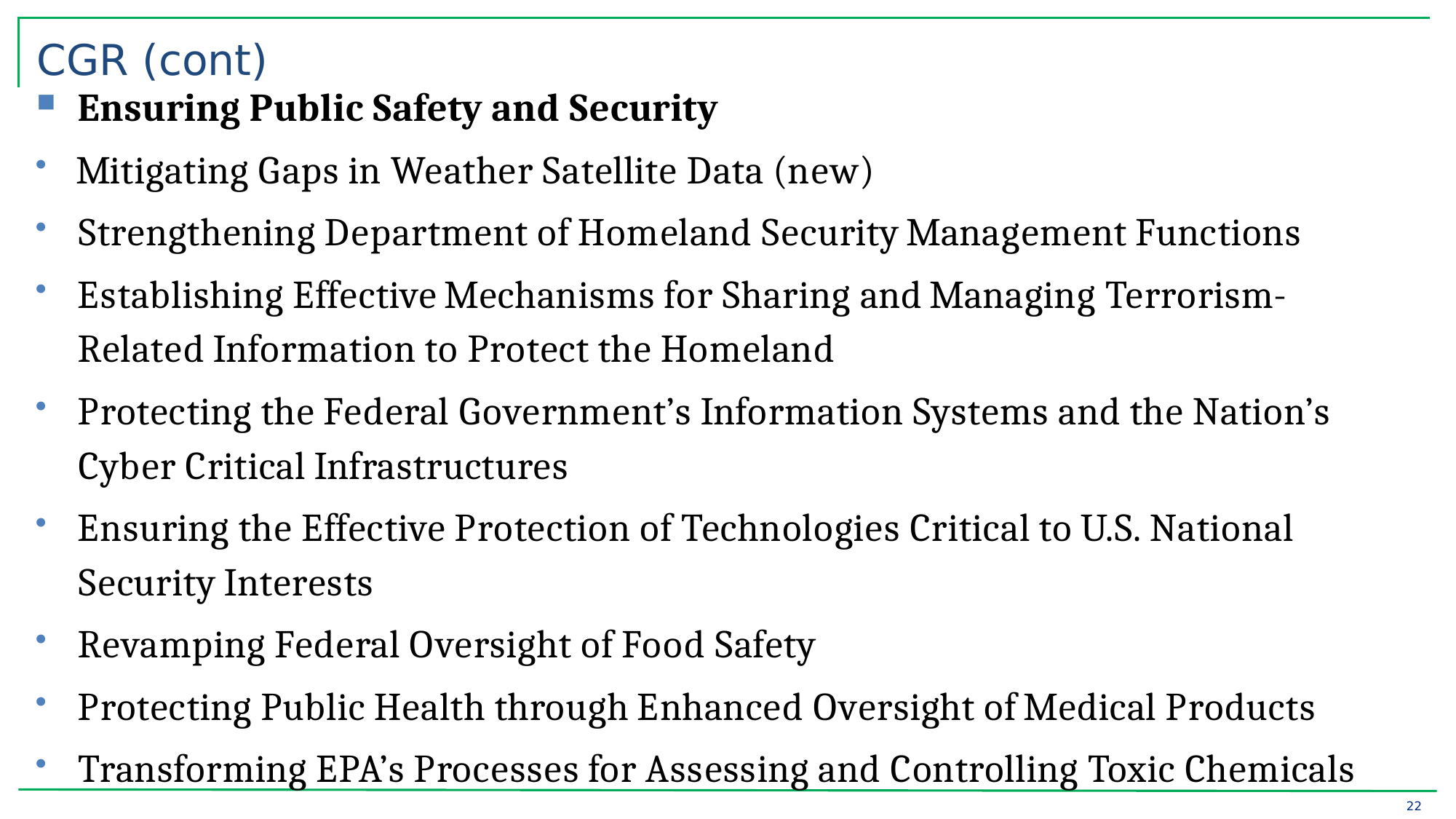

# CGR (cont)
Ensuring Public Safety and Security
Mitigating Gaps in Weather Satellite Data (new)
Strengthening Department of Homeland Security Management Functions
Establishing Effective Mechanisms for Sharing and Managing Terrorism-Related Information to Protect the Homeland
Protecting the Federal Government’s Information Systems and the Nation’s Cyber Critical Infrastructures
Ensuring the Effective Protection of Technologies Critical to U.S. National Security Interests
Revamping Federal Oversight of Food Safety
Protecting Public Health through Enhanced Oversight of Medical Products
Transforming EPA’s Processes for Assessing and Controlling Toxic Chemicals

22